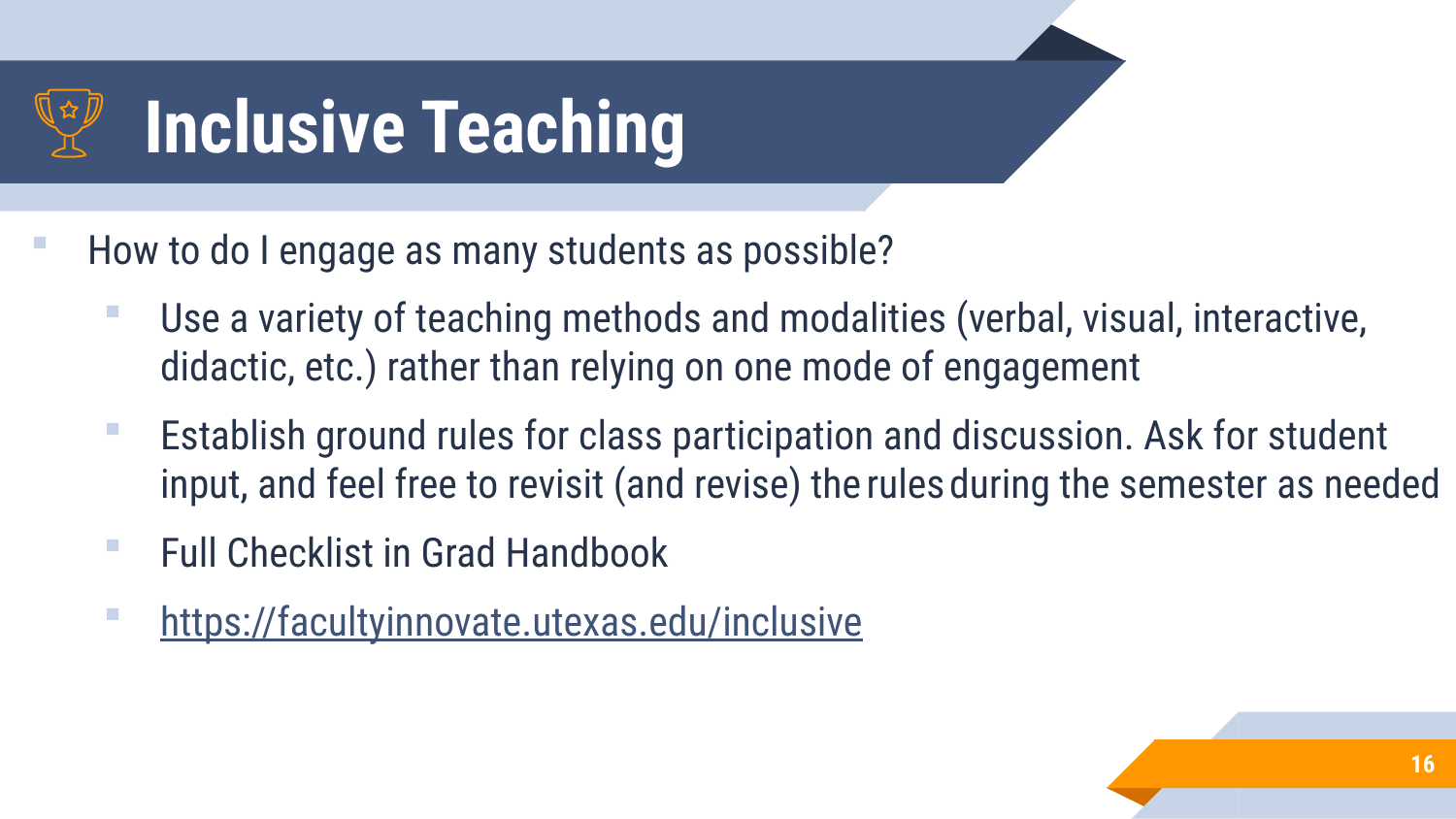

# Inclusive Teaching

How to do I engage as many students as possible?
Use a variety of teaching methods and modalities (verbal, visual, interactive, didactic, etc.) rather than relying on one mode of engagement
Establish ground rules for class participation and discussion. Ask for student input, and feel free to revisit (and revise) the rules during the semester as needed
Full Checklist in Grad Handbook
https://facultyinnovate.utexas.edu/inclusive

16